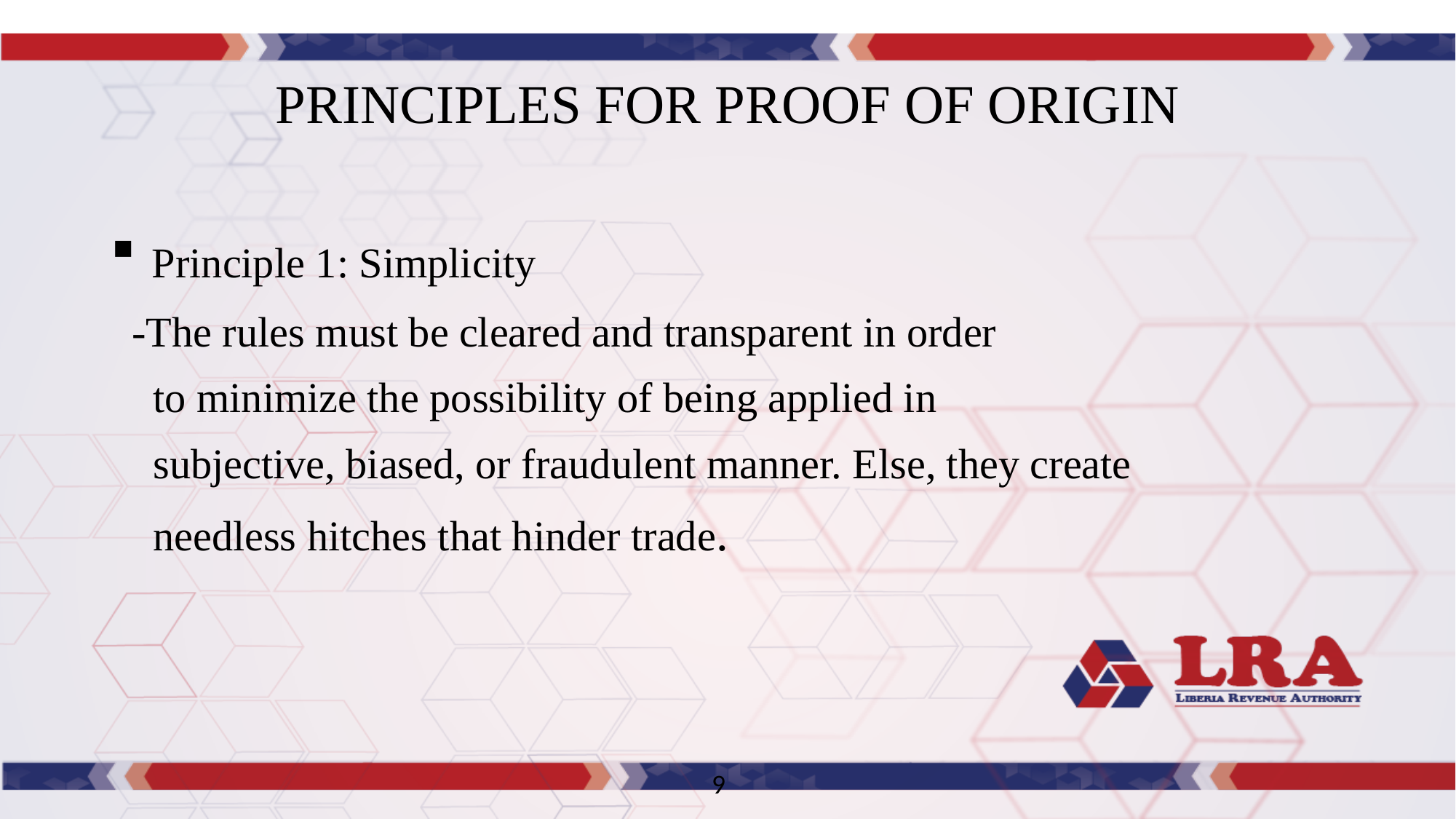

# PRINCIPLES FOR PROOF OF ORIGIN
 Principle 1: Simplicity
  -The rules must be cleared and transparent in order
    to minimize the possibility of being applied in
    subjective, biased, or fraudulent manner. Else, they create
    needless hitches that hinder trade.

9